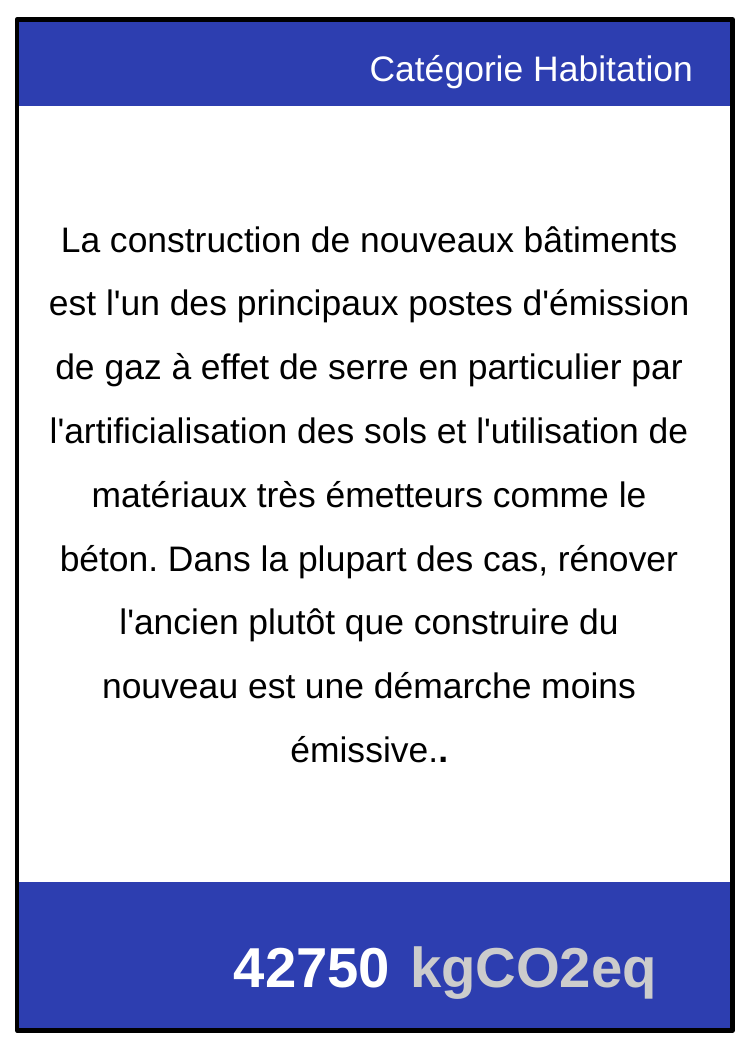

Catégorie Habitation

La construction de nouveaux bâtiments est l'un des principaux postes d'émission de gaz à effet de serre en particulier par l'artificialisation des sols et l'utilisation de matériaux très émetteurs comme le béton. Dans la plupart des cas, rénover l'ancien plutôt que construire du nouveau est une démarche moins émissive..

42750
kgCO2eq